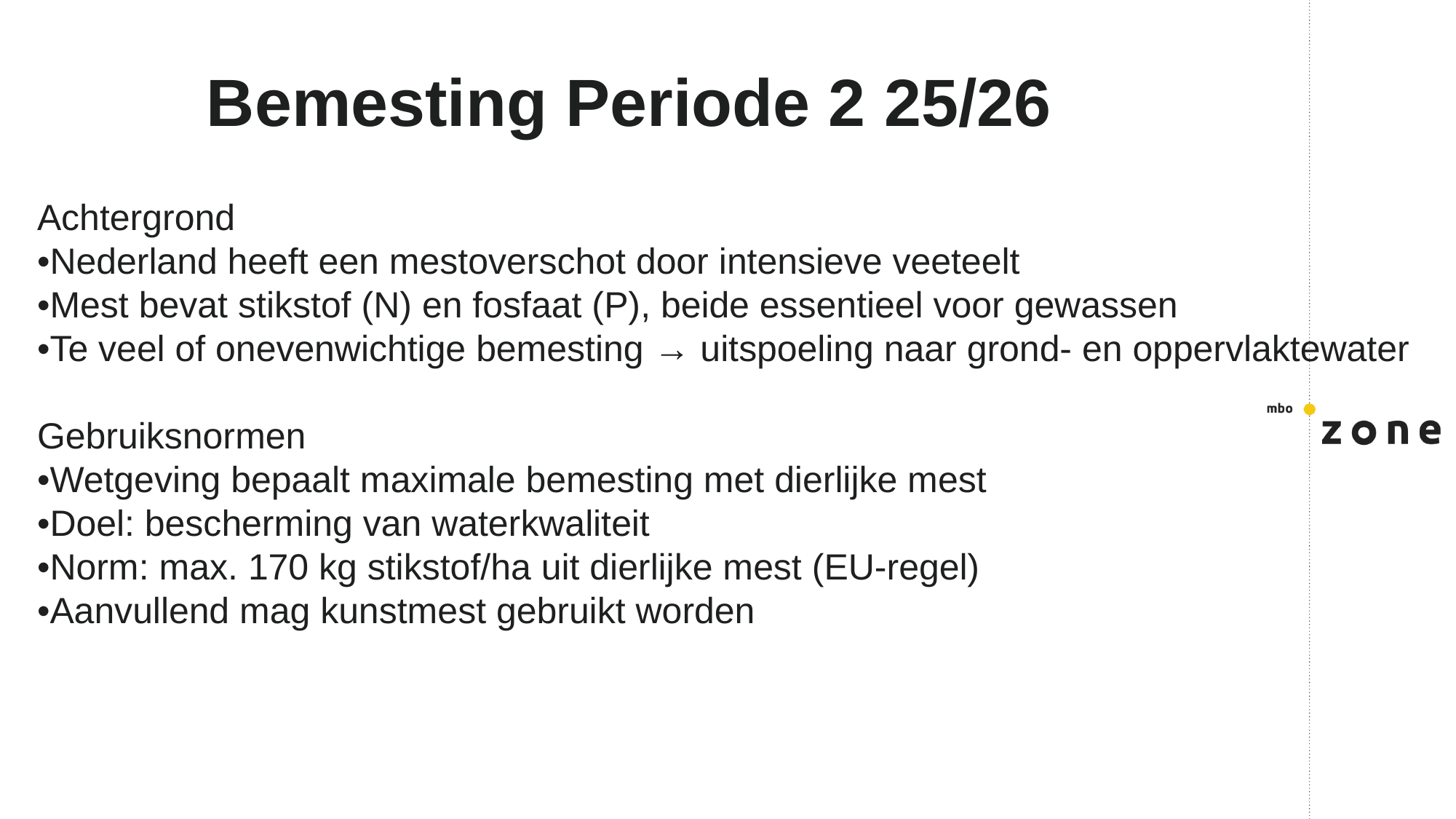

# Bemesting Periode 2 25/26
Achtergrond
•Nederland heeft een mestoverschot door intensieve veeteelt
•Mest bevat stikstof (N) en fosfaat (P), beide essentieel voor gewassen
•Te veel of onevenwichtige bemesting → uitspoeling naar grond- en oppervlaktewater

Gebruiksnormen
•Wetgeving bepaalt maximale bemesting met dierlijke mest
•Doel: bescherming van waterkwaliteit
•Norm: max. 170 kg stikstof/ha uit dierlijke mest (EU-regel)
•Aanvullend mag kunstmest gebruikt worden